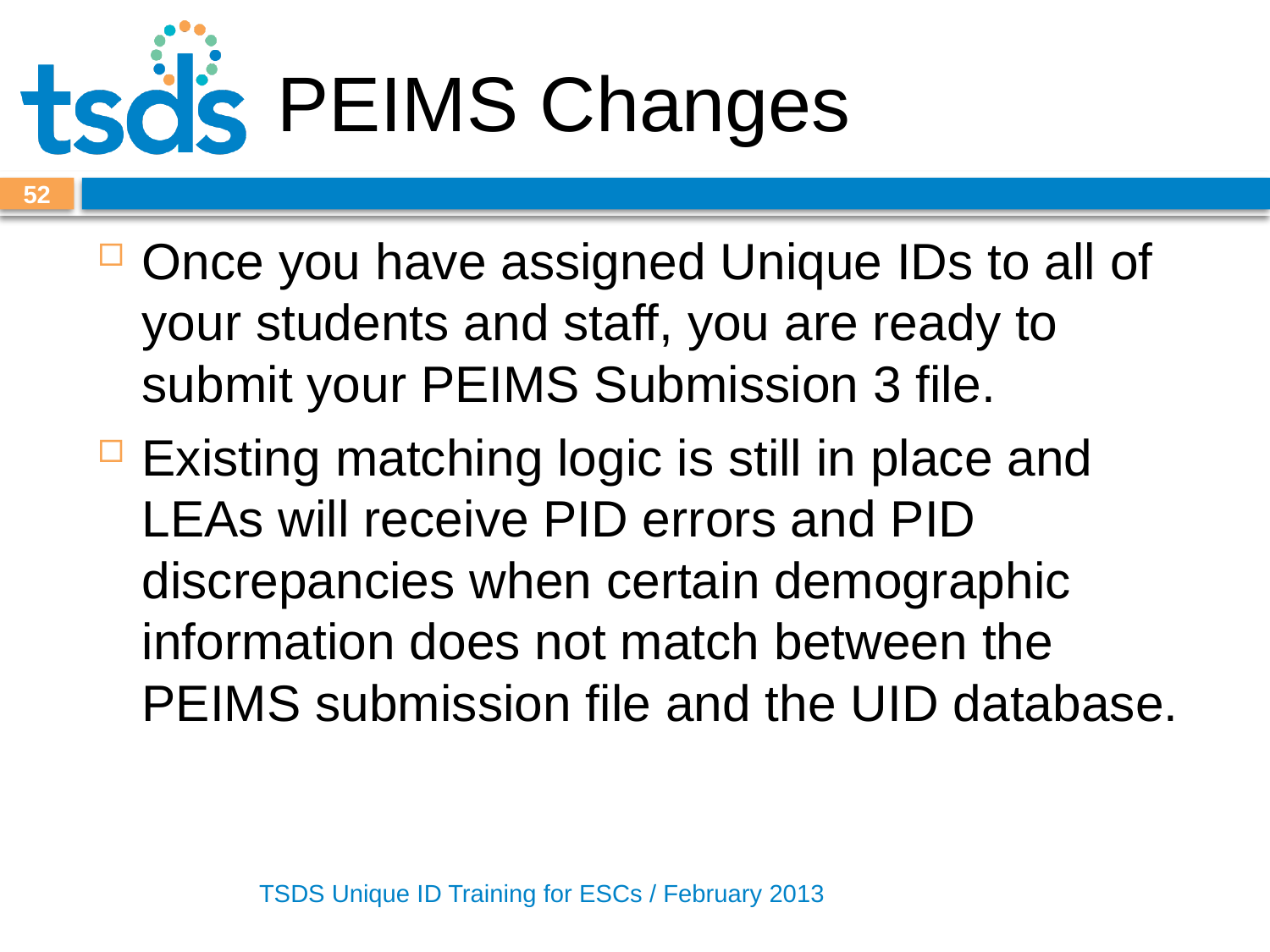

# PEIMS Changes
52
Once you have assigned Unique IDs to all of your students and staff, you are ready to submit your PEIMS Submission 3 file.
Existing matching logic is still in place and LEAs will receive PID errors and PID discrepancies when certain demographic information does not match between the PEIMS submission file and the UID database.
TSDS Unique ID Training for ESCs / February 2013